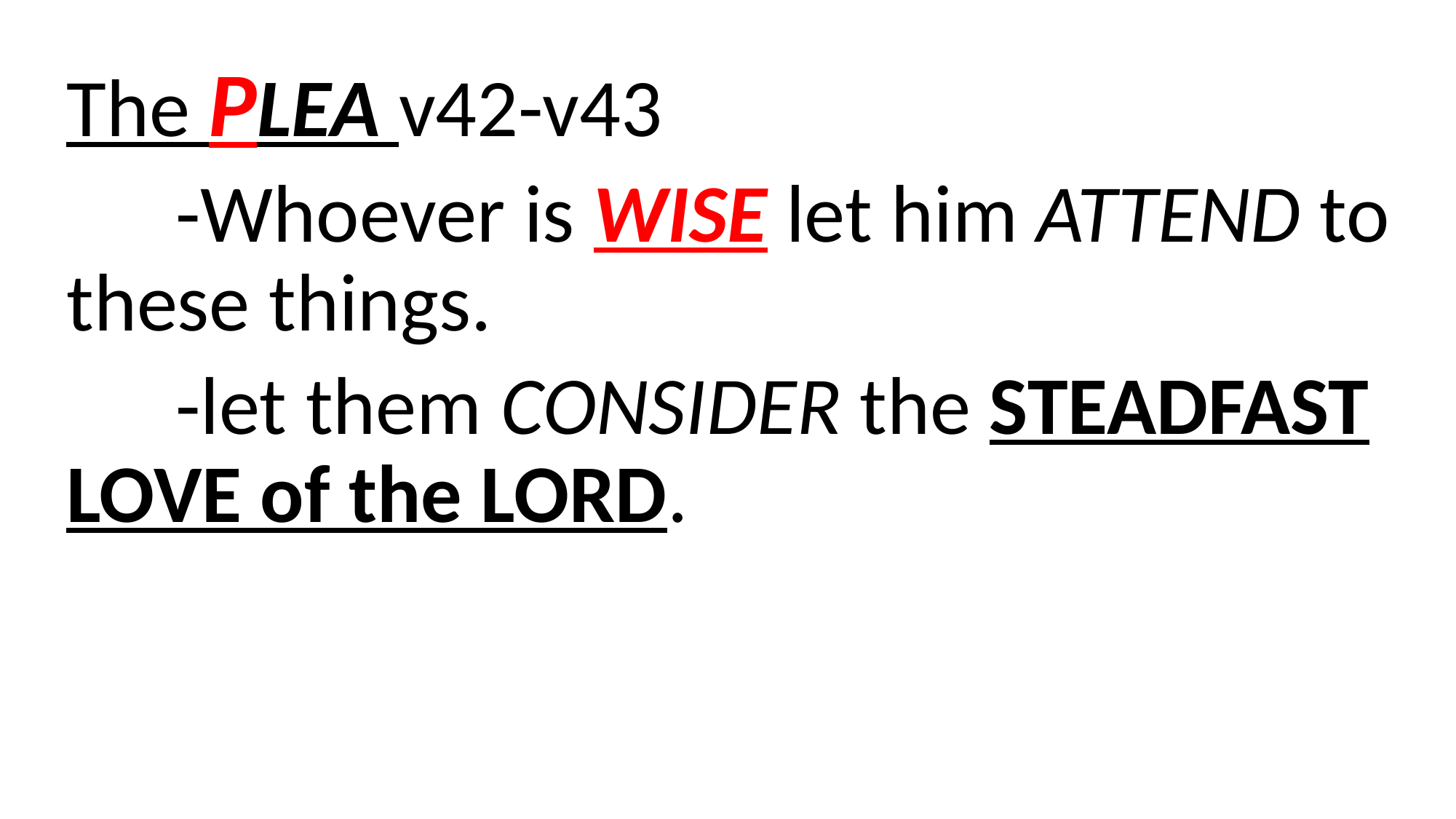

The PLEA v42-v43
	-Whoever is WISE let him ATTEND to these things.
	-let them CONSIDER the STEADFAST LOVE of the LORD.